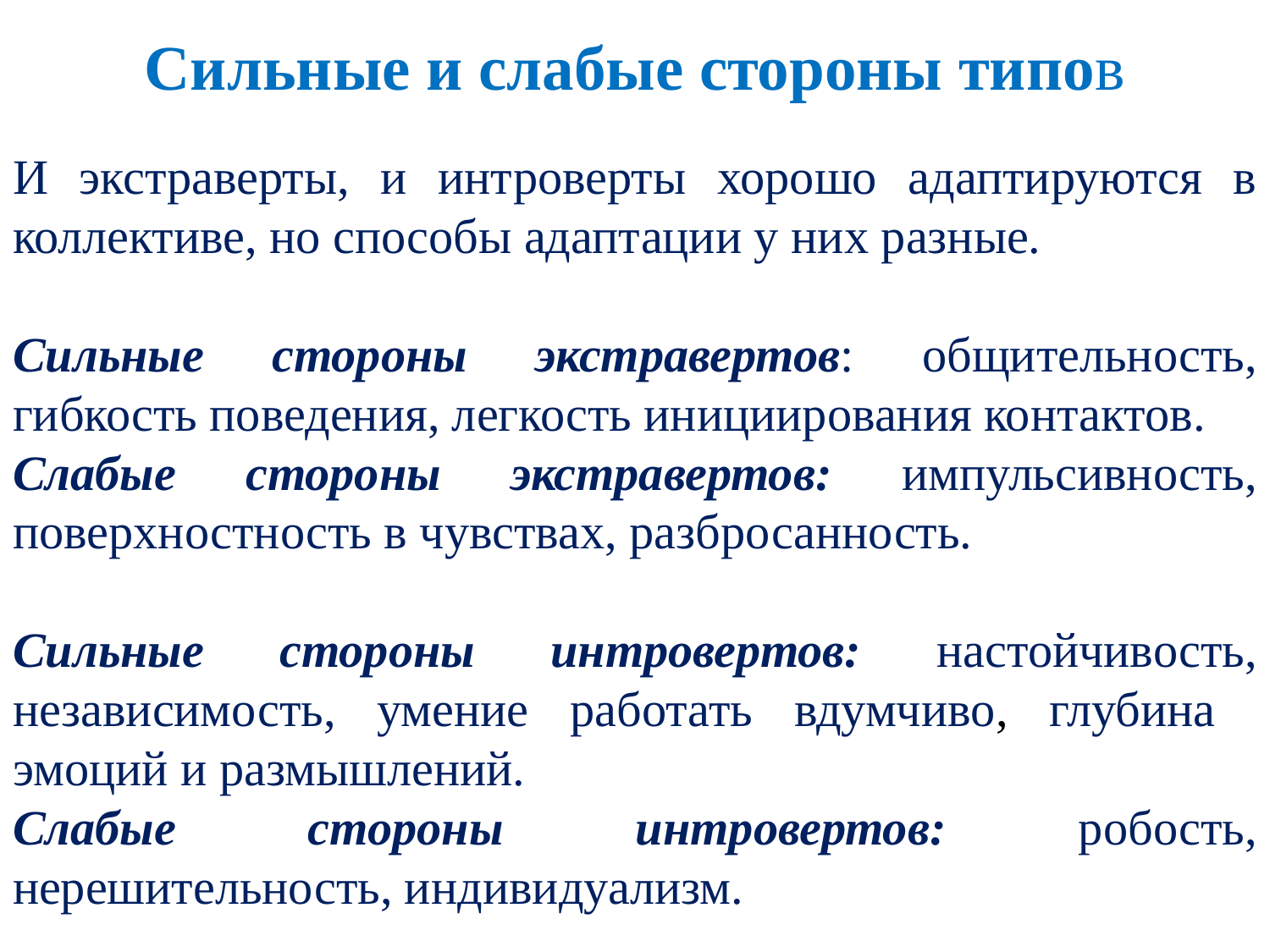

# Сильные и слабые стороны типов
И экстраверты, и интроверты хорошо адаптируются в коллективе, но способы адаптации у них разные.

Сильные стороны экстравертов: общительность, гибкость поведения, легкость инициирования контактов.
Слабые стороны экстравертов: импульсивность, поверхностность в чувствах, разбросанность.

Сильные стороны интровертов: настойчивость, независимость, умение работать вдумчиво, глубина  эмоций и размышлений.
Слабые стороны интровертов: робость, нерешительность, индивидуализм.